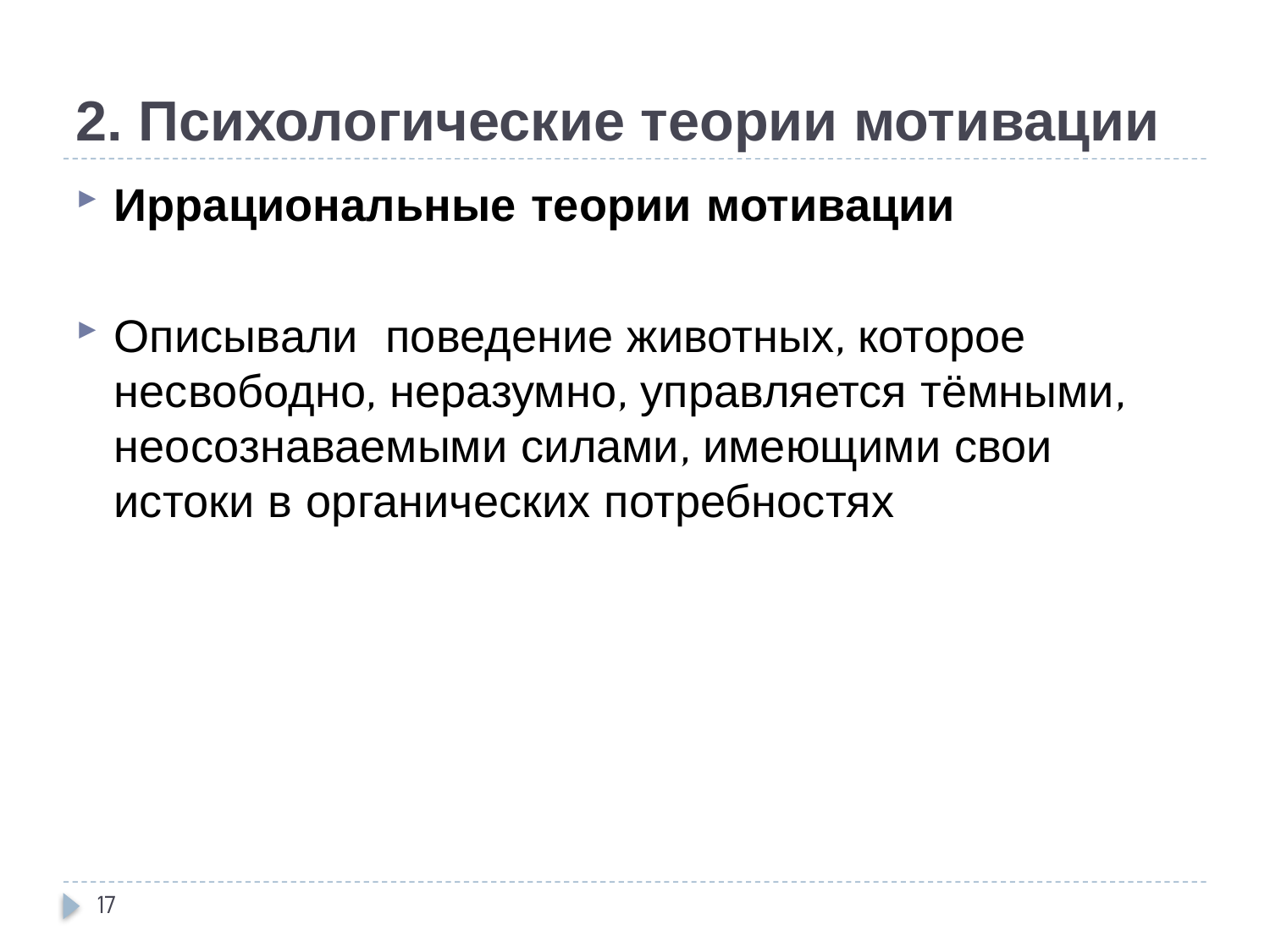

# 2. Психологические теории мотивации
Иррациональные теории мотивации

Описывали  поведение животных, которое несвободно, неразумно, управляется тёмными, неосознаваемыми силами, имеющими свои истоки в органических потребностях
17